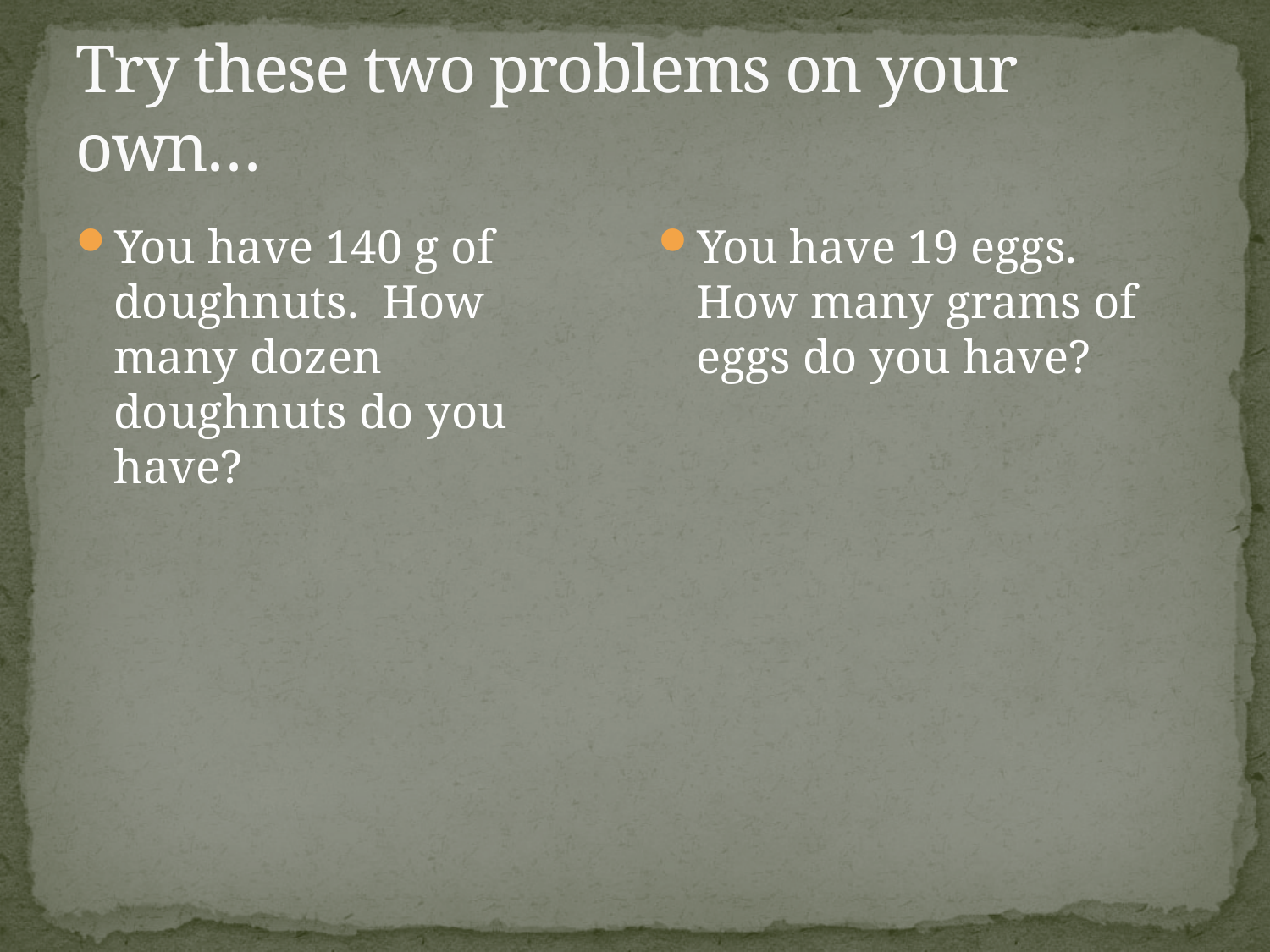

# Try these two problems on your own…
You have 140 g of doughnuts.  How many dozen doughnuts do you have?
You have 19 eggs.  How many grams of eggs do you have?